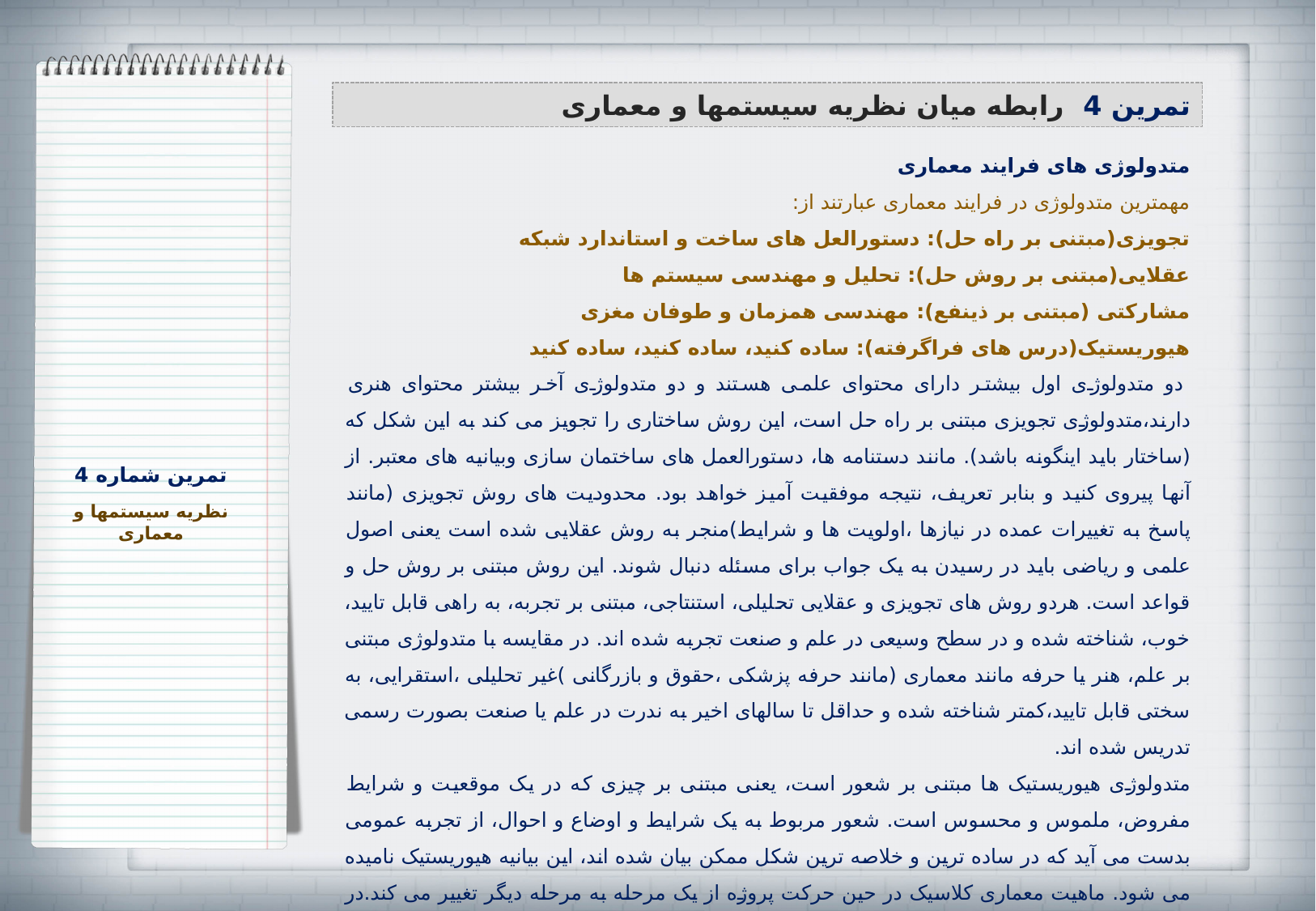

تمرین 4  رابطه میان نظریه سیستم‏ها و معماری
متدولوژی های فرایند معماری
مهمترین متدولوژی در فرایند معماری عبارتند از:
تجویزی(مبتنی بر راه حل): دستورالعل های ساخت و استاندارد شبکه
عقلایی(مبتنی بر روش حل): تحلیل و مهندسی سیستم ها
مشارکتی (مبتنی بر ذینفع): مهندسی همزمان و طوفان مغزی
هیوریستیک(درس های فراگرفته): ساده کنید، ساده کنید، ساده کنید
 دو متدولوژی اول بیشتر دارای محتوای علمی هستند و دو متدولوژی آخر بیشتر محتوای هنری دارند،متدولوژی تجویزی مبتنی بر راه حل است، این روش ساختاری را تجویز می کند به این شکل که (ساختار باید اینگونه باشد). مانند دستنامه ها، دستورالعمل های ساختمان سازی وبیانیه های معتبر. از آنها پیروی کنید و بنابر تعریف، نتیجه موفقیت آمیز خواهد بود. محدودیت های روش تجویزی (مانند پاسخ به تغییرات عمده در نیازها ،اولویت ها و شرایط)منجر به روش عقلایی شده است یعنی اصول علمی و ریاضی باید در رسیدن به یک جواب برای مسئله دنبال شوند. این روش مبتنی بر روش حل و قواعد است. هردو روش های تجویزی و عقلایی تحلیلی، استنتاجی، مبتنی بر تجربه، به راهی قابل تایید، خوب، شناخته شده و در سطح وسیعی در علم و صنعت تجربه شده اند. در مقایسه با متدولوژی مبتنی بر علم، هنر یا حرفه مانند معماری (مانند حرفه پزشکی ،حقوق و بازرگانی )غیر تحلیلی ،استقرایی، به سختی قابل تایید،کمتر شناخته شده و حداقل تا سالهای اخیر به ندرت در علم یا صنعت بصورت رسمی تدریس شده اند.
متدولوژی هیوریستیک ها مبتنی بر شعور است، یعنی مبتنی بر چیزی که در یک موقعیت و شرایط مفروض، ملموس و محسوس است. شعور مربوط به یک شرایط و اوضاع و احوال، از تجربه عمومی بدست می آید که در ساده ترین و خلاصه ترین شکل ممکن بیان شده اند، این بیانیه هیوریستیک نامیده می شود. ماهیت معماری کلاسیک در حین حرکت پروژه از یک مرحله به مرحله دیگر تغییر می کند.در مراحل اولیه پروژه ،معماری، ساختاربندی یک مخلوط ساخت نیافته از رویاها ، امید ها، نیازها و امکانات فنی است. در این مرحله چیزی که بیشتر از همه نیاز است یک خلق یا تولید الهام گرفته از فناوری عملی است، که در اینجا هنر معماری نیاز است. سپس معماری، هماهنگ سازی زیر سیستم ها و علایق است و در این مقطع، زمان متدولوژی عقلایی و تجویزی فرا می رسد.
تمرین شماره 4
نظریه سیستم‏ها و معماری